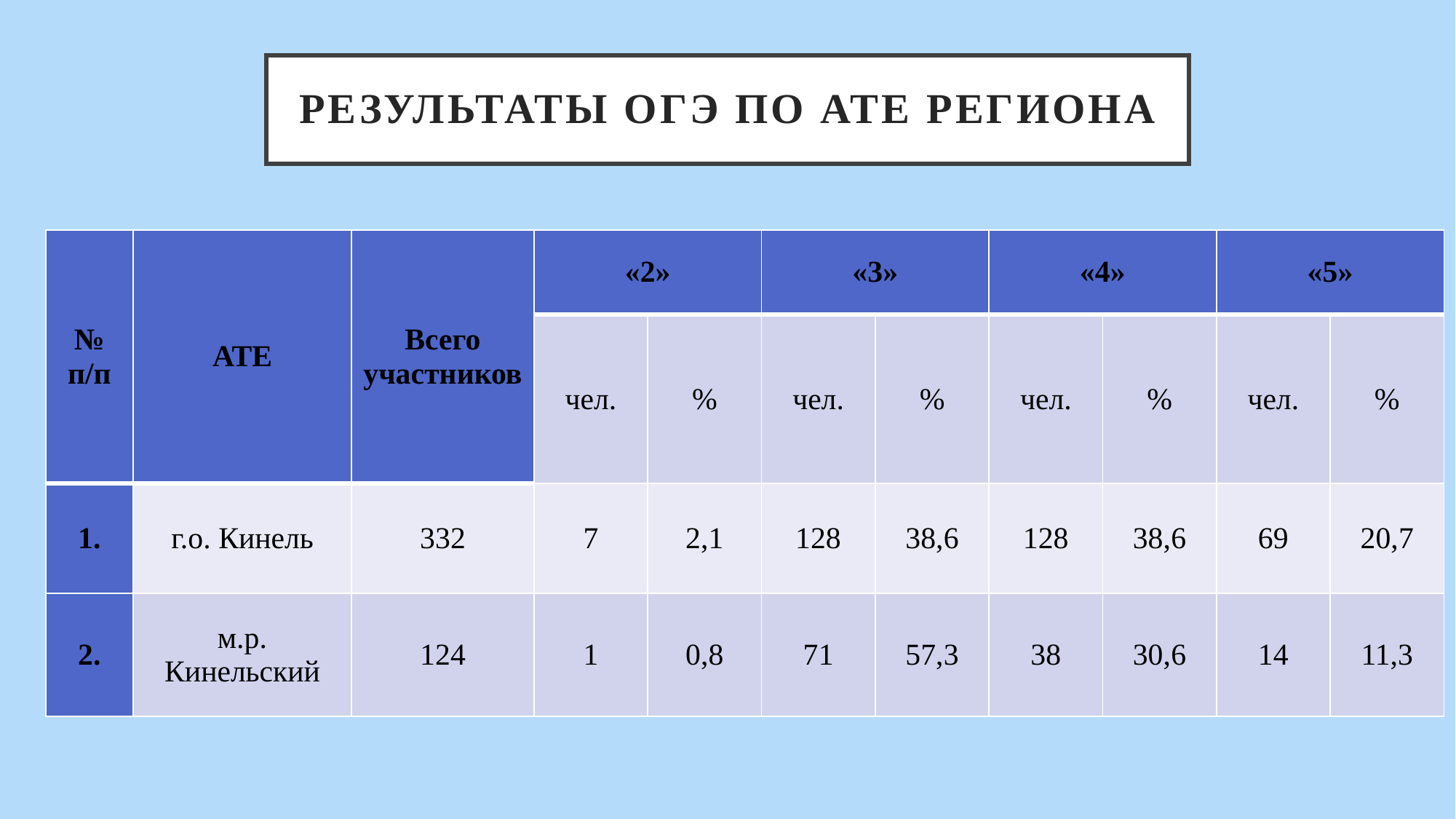

# Результаты ОГЭ по АТЕ региона
| № п/п | АТЕ | Всего участников | «2» |  | «3» |  | «4» |  | «5» |  |
| --- | --- | --- | --- | --- | --- | --- | --- | --- | --- | --- |
|  |  |  | чел. | % | чел. | % | чел. | % | чел. | % |
| 1. | г.о. Кинель | 332 | 7 | 2,1 | 128 | 38,6 | 128 | 38,6 | 69 | 20,7 |
| 2. | м.р. Кинельский | 124 | 1 | 0,8 | 71 | 57,3 | 38 | 30,6 | 14 | 11,3 |